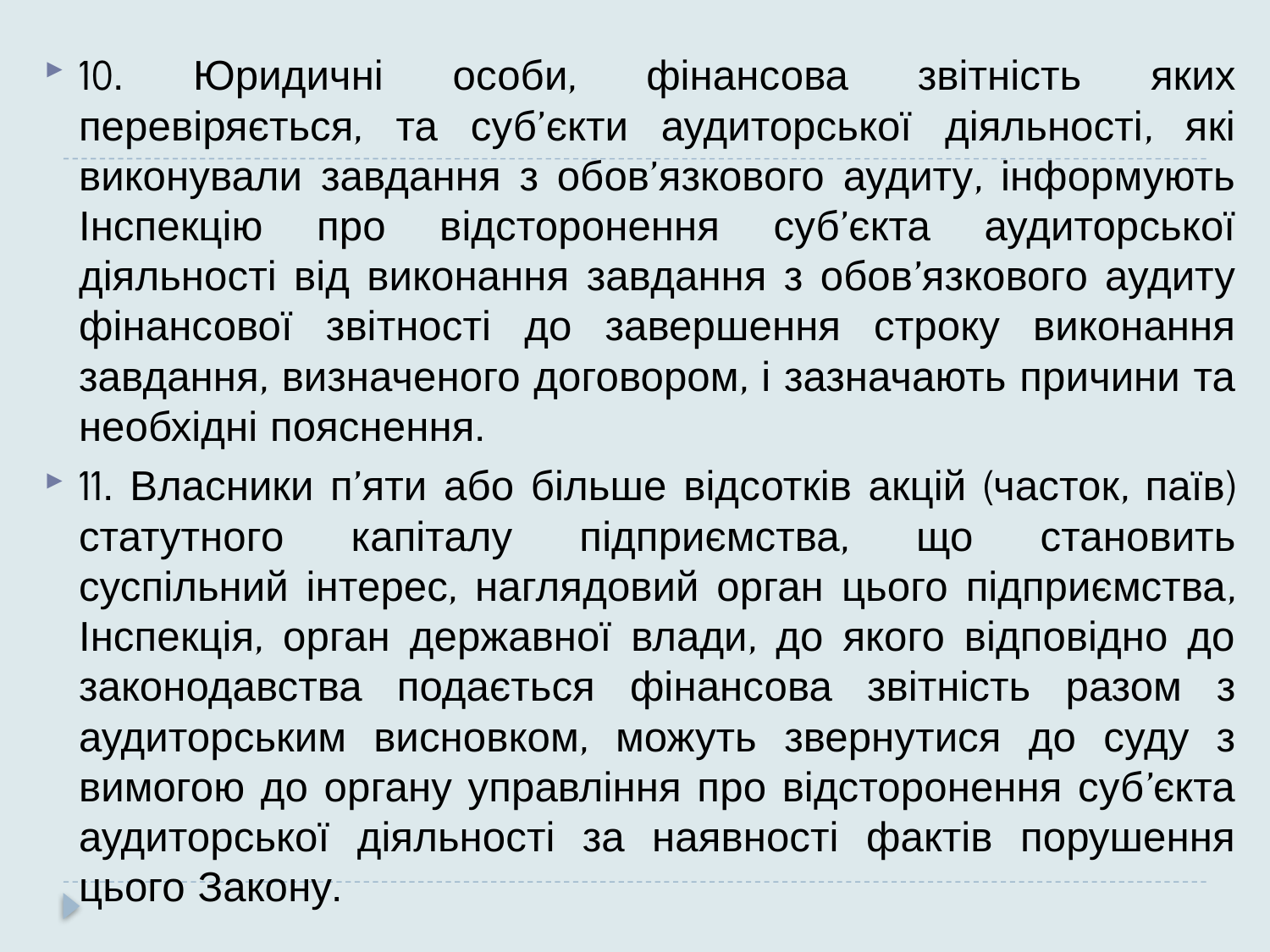

10. Юридичні особи, фінансова звітність яких перевіряється, та суб’єкти аудиторської діяльності, які виконували завдання з обов’язкового аудиту, інформують Інспекцію про відсторонення суб’єкта аудиторської діяльності від виконання завдання з обов’язкового аудиту фінансової звітності до завершення строку виконання завдання, визначеного договором, і зазначають причини та необхідні пояснення.
11. Власники п’яти або більше відсотків акцій (часток, паїв) статутного капіталу підприємства, що становить суспільний інтерес, наглядовий орган цього підприємства, Інспекція, орган державної влади, до якого відповідно до законодавства подається фінансова звітність разом з аудиторським висновком, можуть звернутися до суду з вимогою до органу управління про відсторонення суб’єкта аудиторської діяльності за наявності фактів порушення цього Закону.